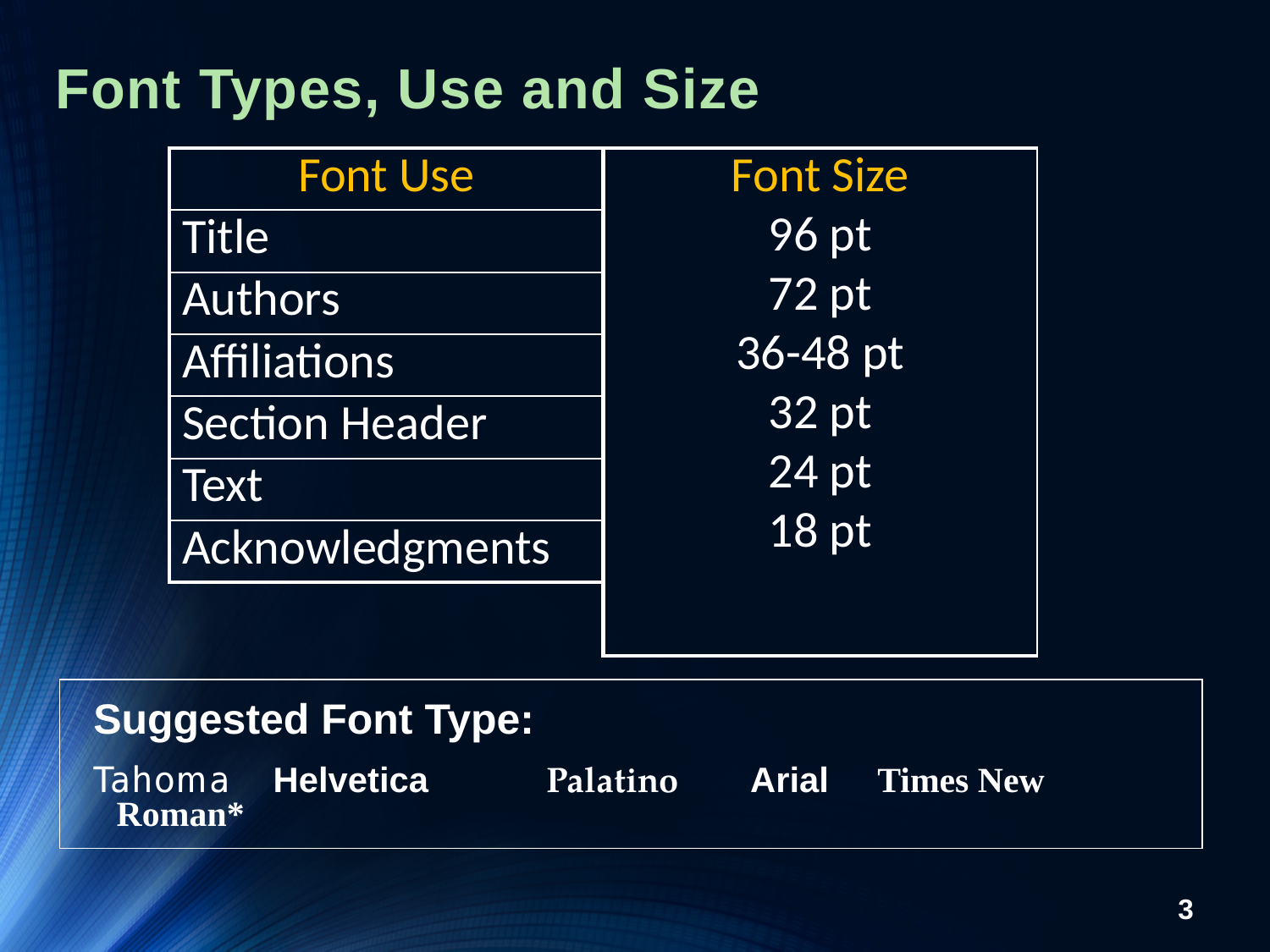

# Font Types, Use and Size
| Font Use |
| --- |
| Title |
| Authors |
| Affiliations |
| Section Header |
| Text |
| Acknowledgments |
| Font Size 96 pt 72 pt 36-48 pt 32 pt 24 pt 18 pt |
| --- |

Suggested Font Type:
Tahoma    Helvetica	     Palatino        Arial     Times New Roman*

3